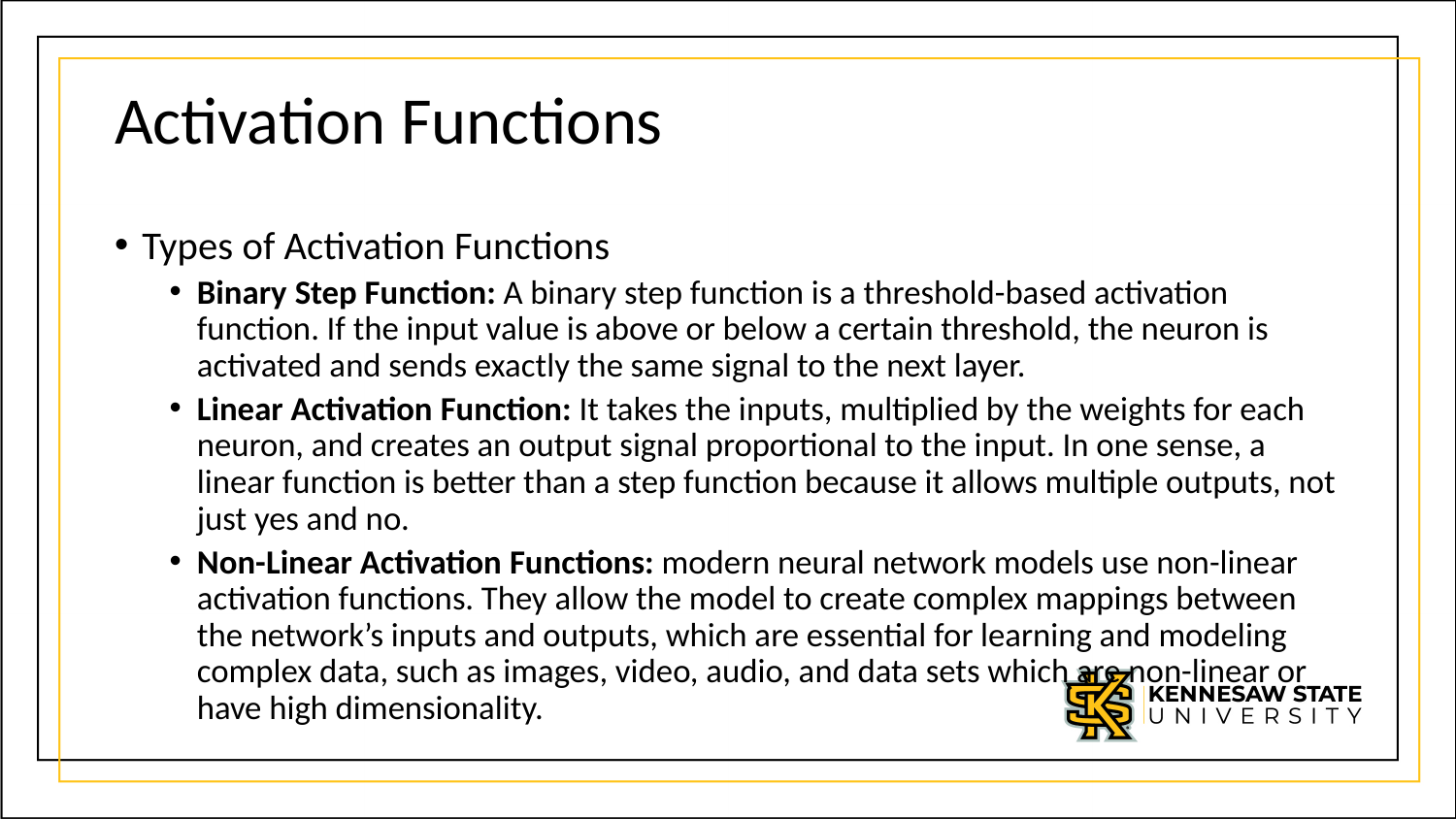

# Activation Functions
Types of Activation Functions
Binary Step Function: A binary step function is a threshold-based activation function. If the input value is above or below a certain threshold, the neuron is activated and sends exactly the same signal to the next layer.
Linear Activation Function: It takes the inputs, multiplied by the weights for each neuron, and creates an output signal proportional to the input. In one sense, a linear function is better than a step function because it allows multiple outputs, not just yes and no.
Non-Linear Activation Functions: modern neural network models use non-linear activation functions. They allow the model to create complex mappings between the network’s inputs and outputs, which are essential for learning and modeling complex data, such as images, video, audio, and data sets which are non-linear or have high dimensionality.